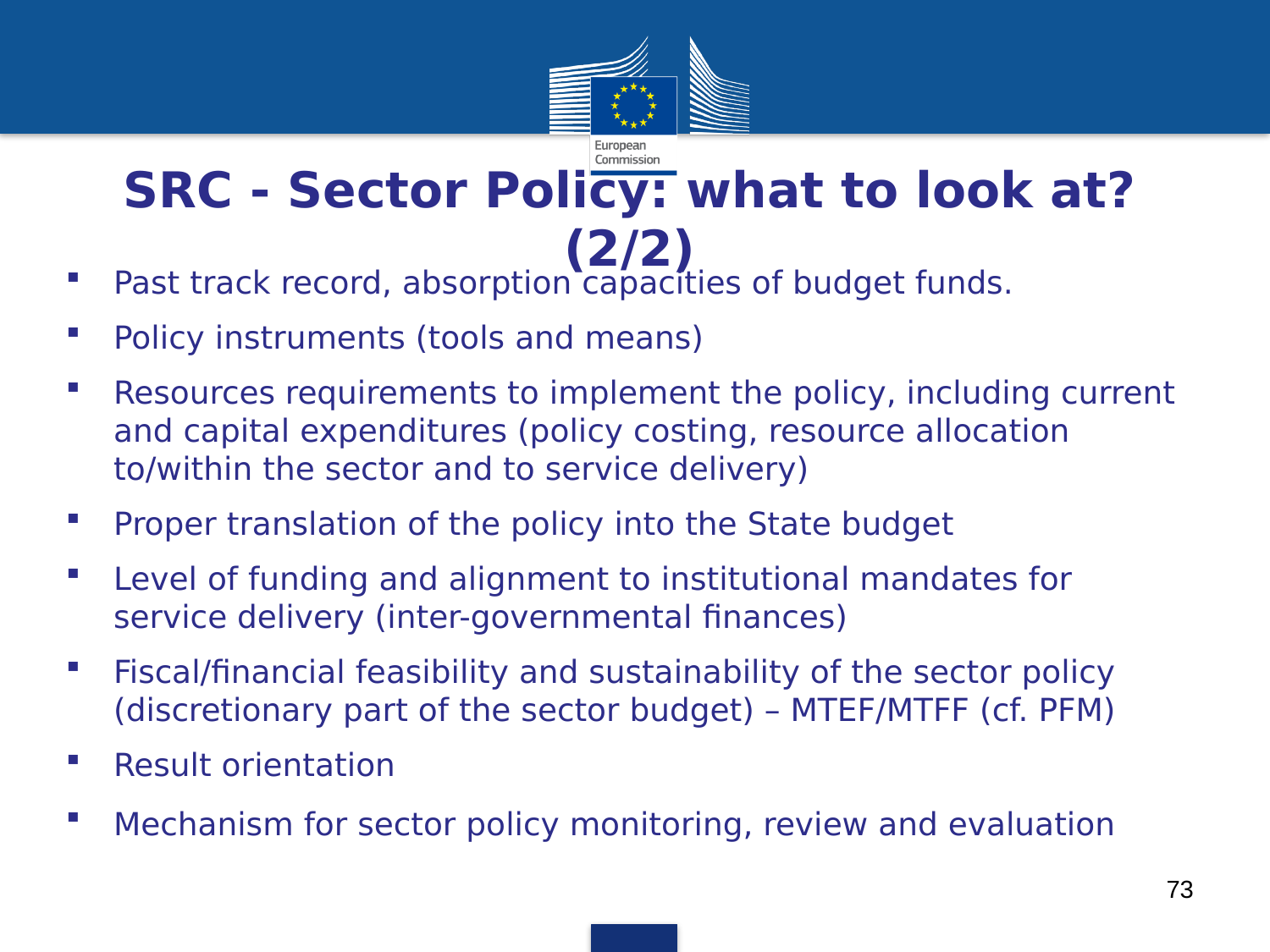

# SRC - Sector Policy: what to look at? (2/2)
Past track record, absorption capacities of budget funds.
Policy instruments (tools and means)
Resources requirements to implement the policy, including current and capital expenditures (policy costing, resource allocation to/within the sector and to service delivery)
Proper translation of the policy into the State budget
Level of funding and alignment to institutional mandates for service delivery (inter-governmental finances)
Fiscal/financial feasibility and sustainability of the sector policy (discretionary part of the sector budget) – MTEF/MTFF (cf. PFM)
Result orientation
Mechanism for sector policy monitoring, review and evaluation

73